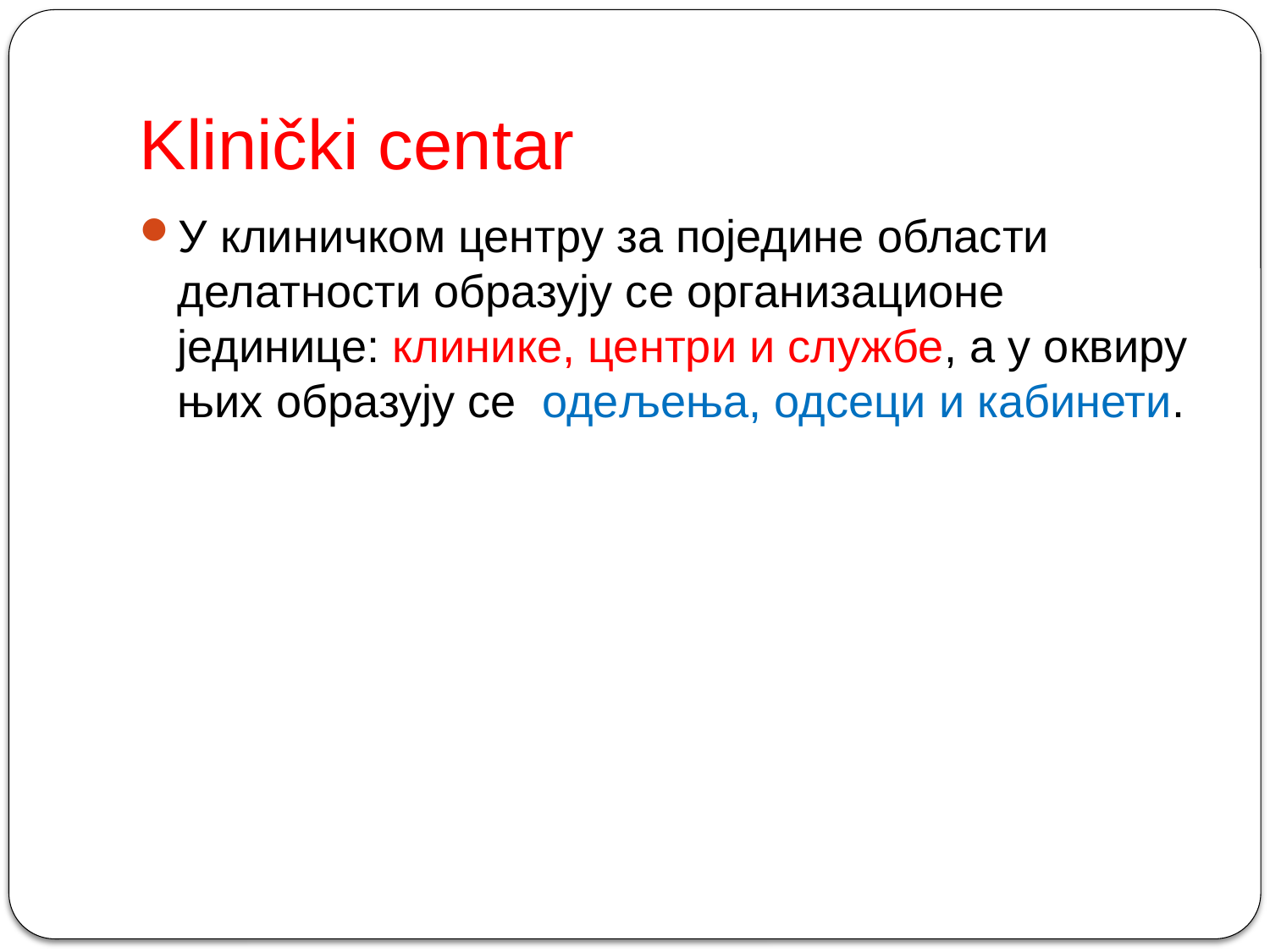

# Klinički centar
У клиничком центру за поједине области делатности образују се организационе јединице: клинике, центри и службе, а у оквиру њих образују се  одељења, одсеци и кабинети.